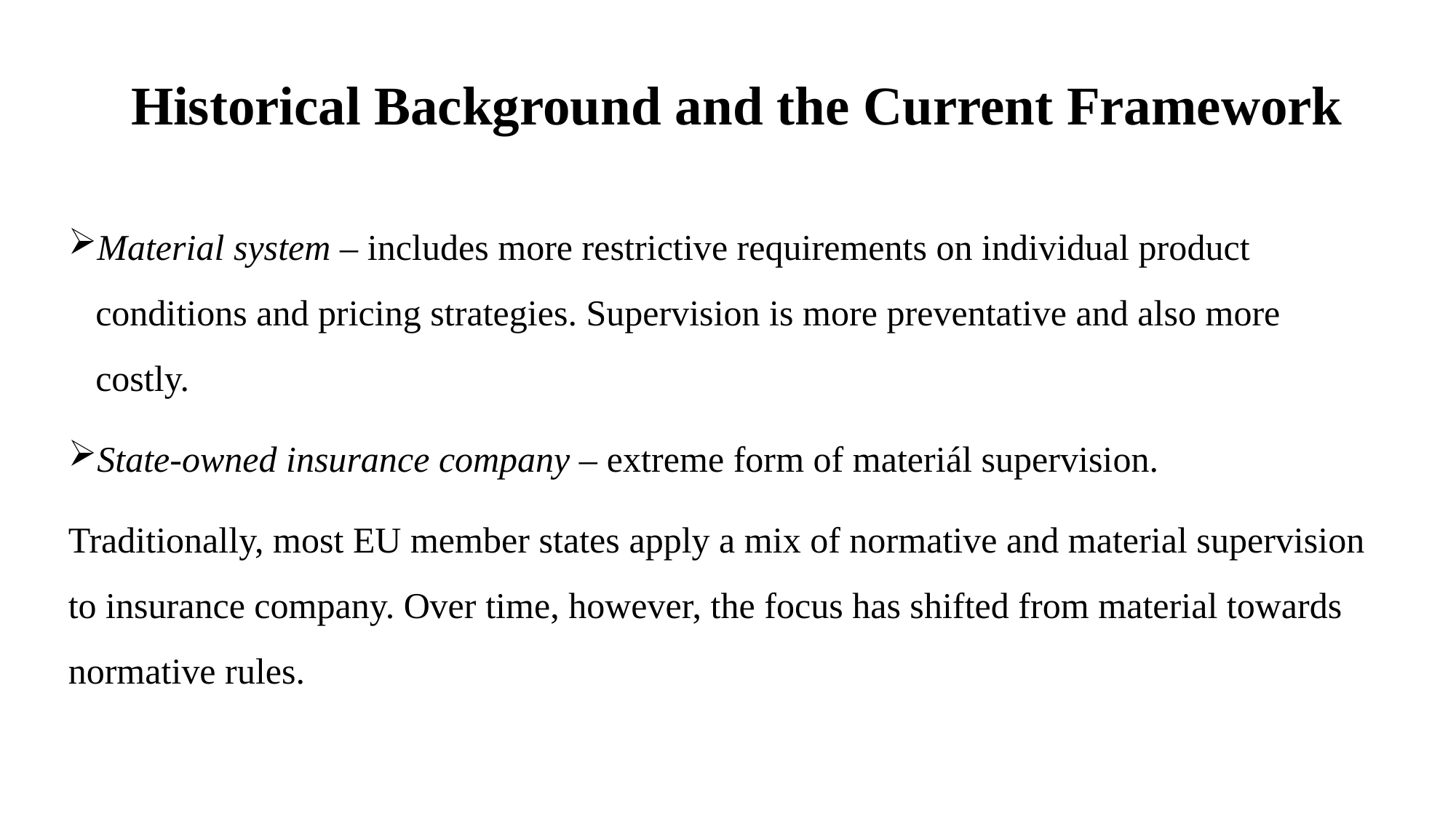

# Historical Background and the Current Framework
Material system – includes more restrictive requirements on individual product conditions and pricing strategies. Supervision is more preventative and also more costly.
State-owned insurance company – extreme form of materiál supervision.
Traditionally, most EU member states apply a mix of normative and material supervision to insurance company. Over time, however, the focus has shifted from material towards normative rules.